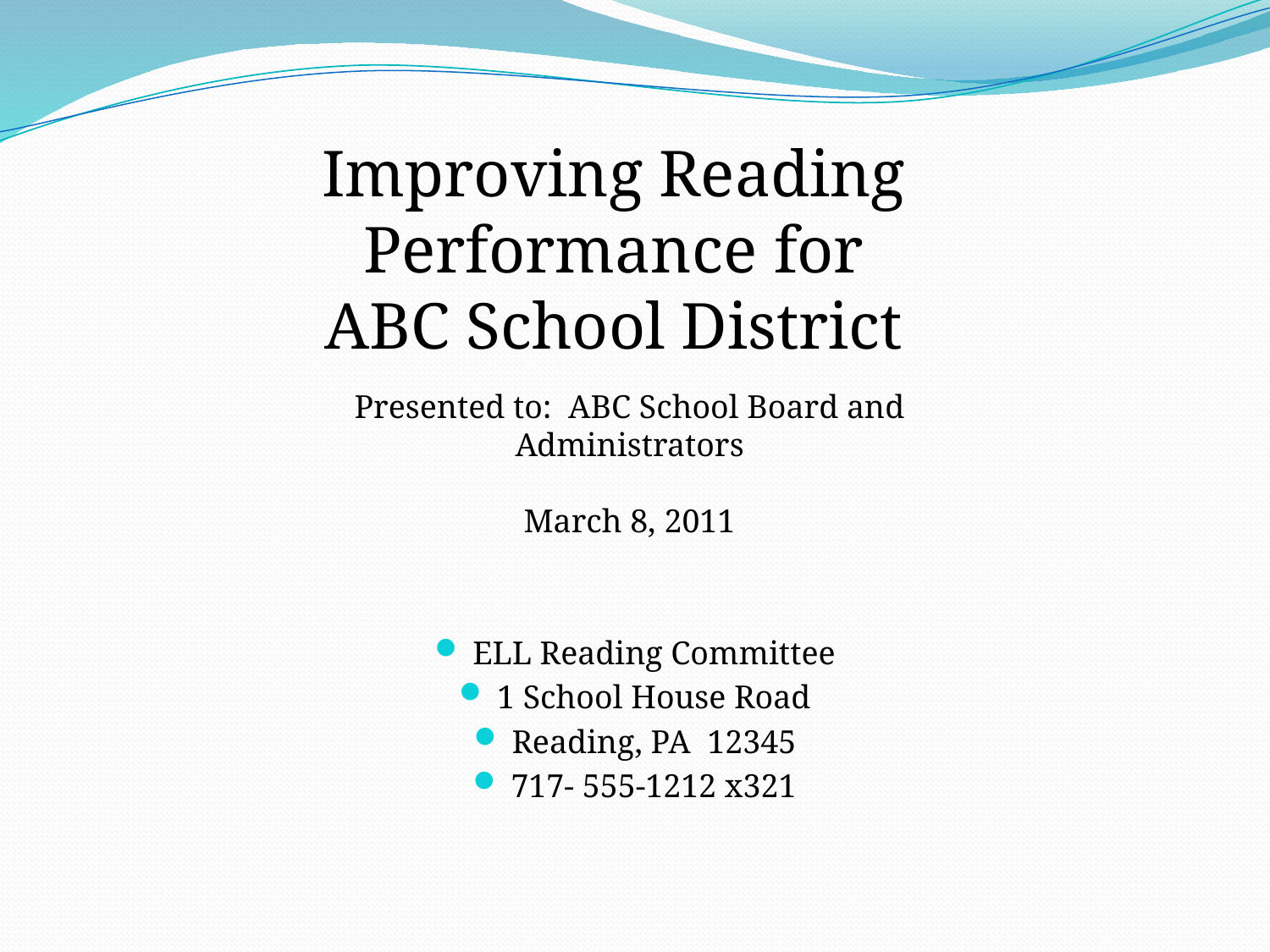

#
Improving Reading Performance for
ABC School District
Presented to:  ABC School Board and Administrators

March 8, 2011

ELL Reading Committee
1 School House Road
Reading, PA  12345
717- 555-1212 x321